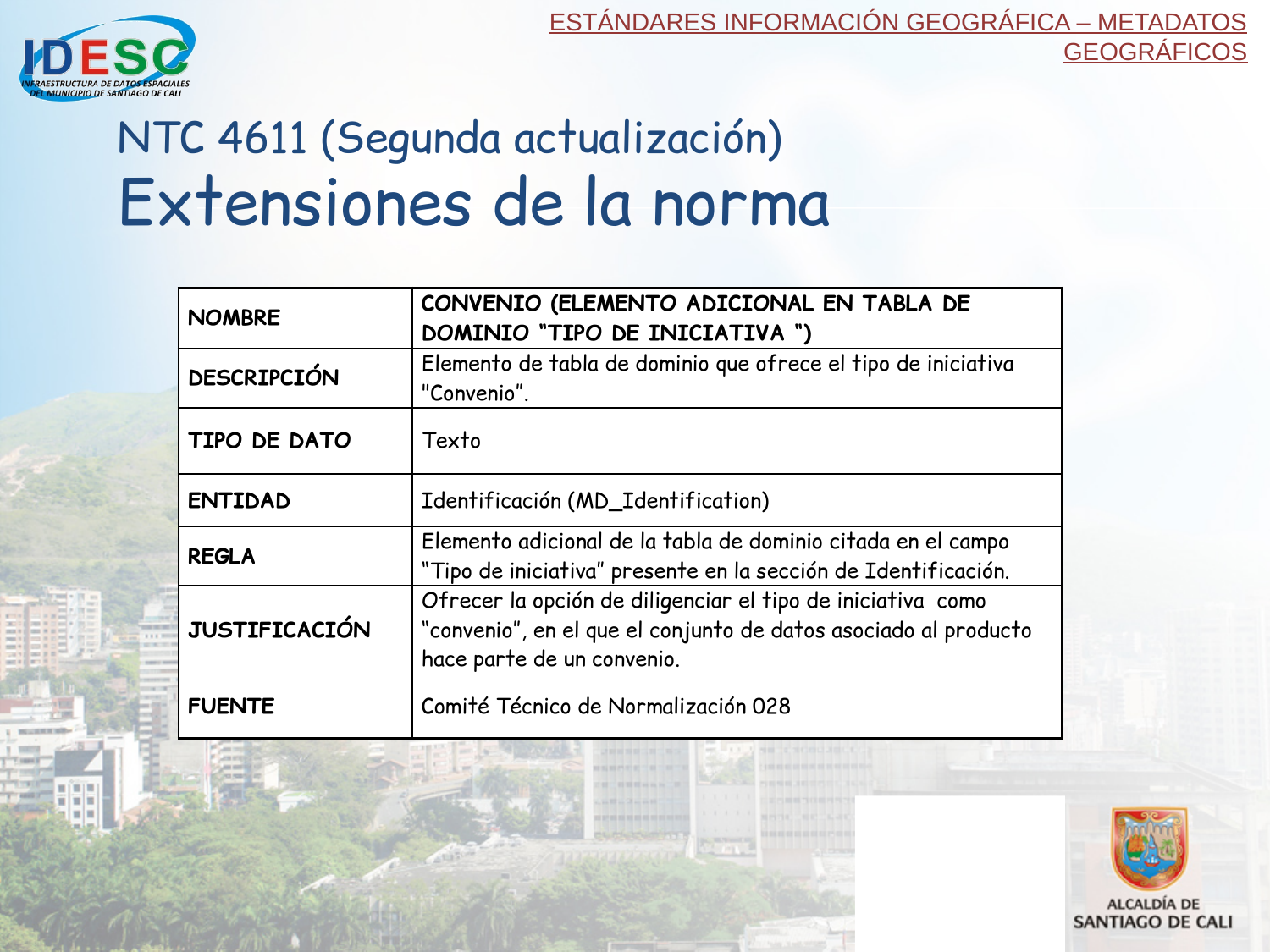

ESTÁNDARES INFORMACIÓN GEOGRÁFICA – METADATOS GEOGRÁFICOS
NTC 4611 (Segunda actualización)
Extensiones de la norma
| NOMBRE | CONVENIO (ELEMENTO ADICIONAL EN TABLA DE DOMINIO “TIPO DE INICIATIVA “) |
| --- | --- |
| DESCRIPCIÓN | Elemento de tabla de dominio que ofrece el tipo de iniciativa "Convenio”. |
| TIPO DE DATO | Texto |
| ENTIDAD | Identificación (MD\_Identification) |
| REGLA | Elemento adicional de la tabla de dominio citada en el campo “Tipo de iniciativa” presente en la sección de Identificación. |
| JUSTIFICACIÓN | Ofrecer la opción de diligenciar el tipo de iniciativa como “convenio”, en el que el conjunto de datos asociado al producto hace parte de un convenio. |
| FUENTE | Comité Técnico de Normalización 028 |